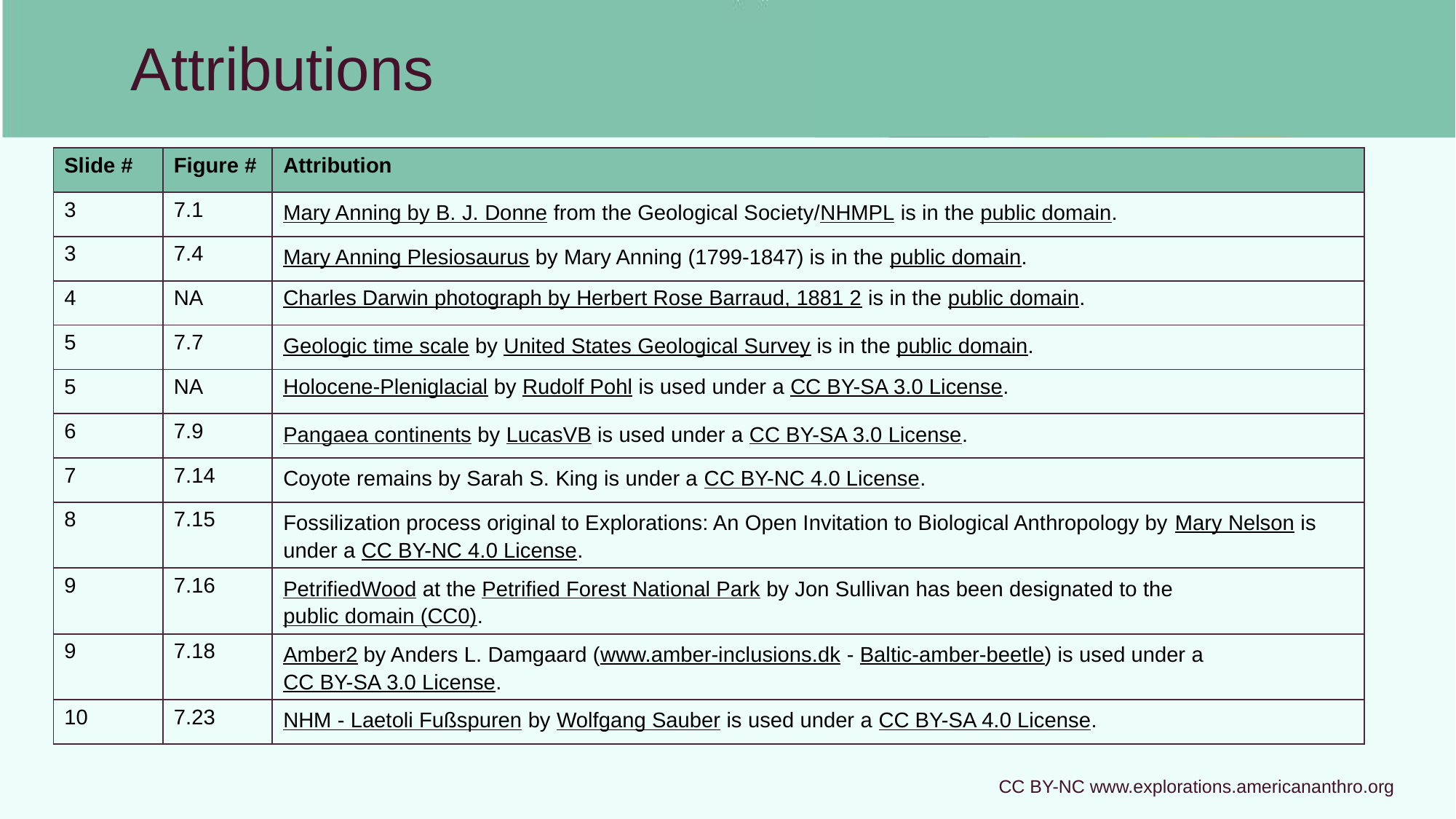

Attributions
| Slide # | Figure # | Attribution |
| --- | --- | --- |
| 3 | 7.1 | Mary Anning by B. J. Donne from the Geological Society/NHMPL is in the public domain. |
| 3 | 7.4 | Mary Anning Plesiosaurus by Mary Anning (1799-1847) is in the public domain. |
| 4 | NA | Charles Darwin photograph by Herbert Rose Barraud, 1881 2 is in the public domain. |
| 5 | 7.7 | Geologic time scale by United States Geological Survey is in the public domain. |
| 5 | NA | Holocene-Pleniglacial by Rudolf Pohl is used under a CC BY-SA 3.0 License. |
| 6 | 7.9 | Pangaea continents by LucasVB is used under a CC BY-SA 3.0 License. |
| 7 | 7.14 | Coyote remains by Sarah S. King is under a CC BY-NC 4.0 License. |
| 8 | 7.15 | Fossilization process original to Explorations: An Open Invitation to Biological Anthropology by Mary Nelson is under a CC BY-NC 4.0 License. |
| 9 | 7.16 | PetrifiedWood at the Petrified Forest National Park by Jon Sullivan has been designated to the public domain (CC0). |
| 9 | 7.18 | Amber2 by Anders L. Damgaard (www.amber-inclusions.dk - Baltic-amber-beetle) is used under a CC BY-SA 3.0 License. |
| 10 | 7.23 | NHM - Laetoli Fußspuren by Wolfgang Sauber is used under a CC BY-SA 4.0 License. |